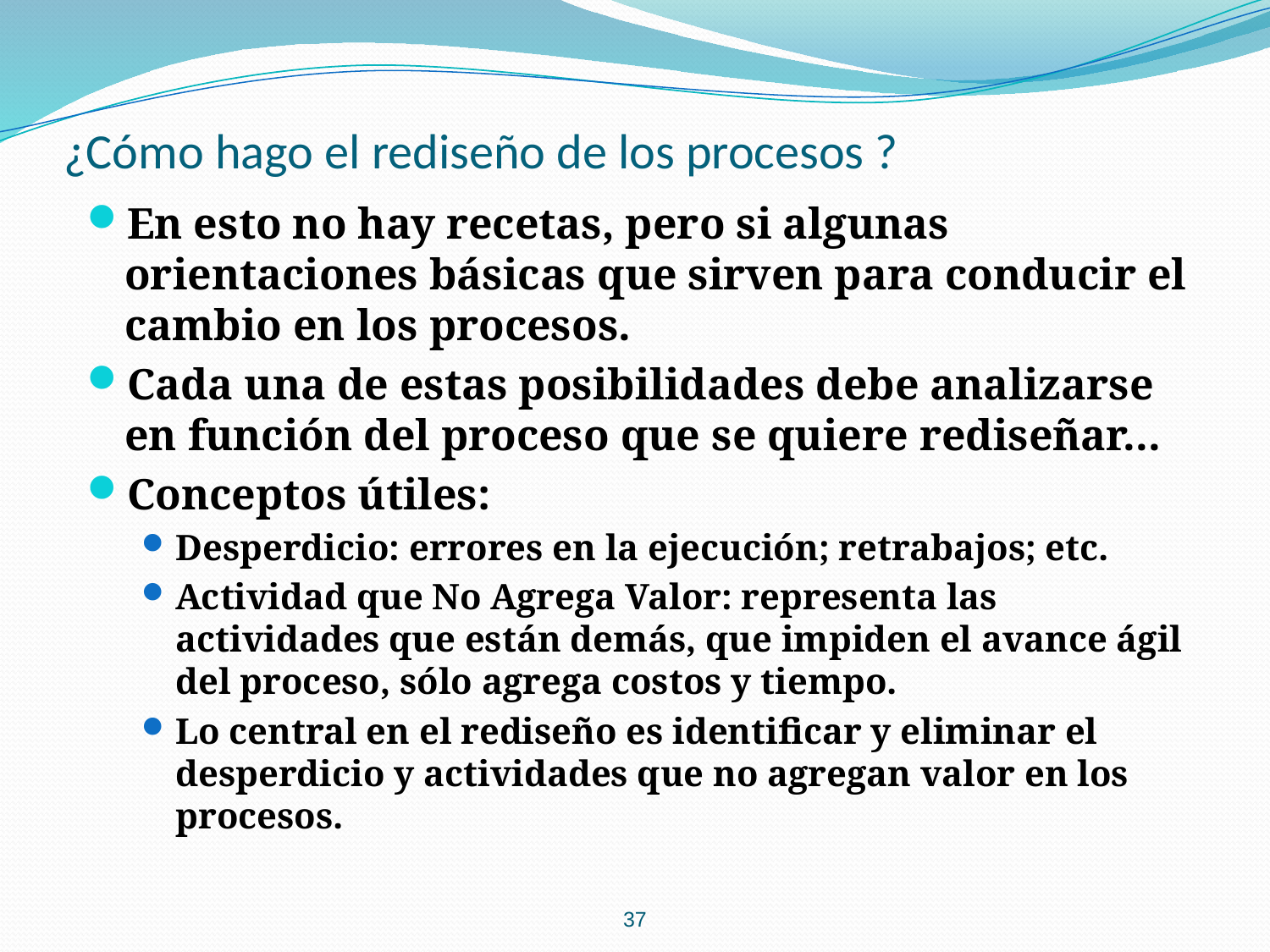

# ¿Cómo hago el rediseño de los procesos ?
En esto no hay recetas, pero si algunas orientaciones básicas que sirven para conducir el cambio en los procesos.
Cada una de estas posibilidades debe analizarse en función del proceso que se quiere rediseñar...
Conceptos útiles:
Desperdicio: errores en la ejecución; retrabajos; etc.
Actividad que No Agrega Valor: representa las actividades que están demás, que impiden el avance ágil del proceso, sólo agrega costos y tiempo.
Lo central en el rediseño es identificar y eliminar el desperdicio y actividades que no agregan valor en los procesos.

37